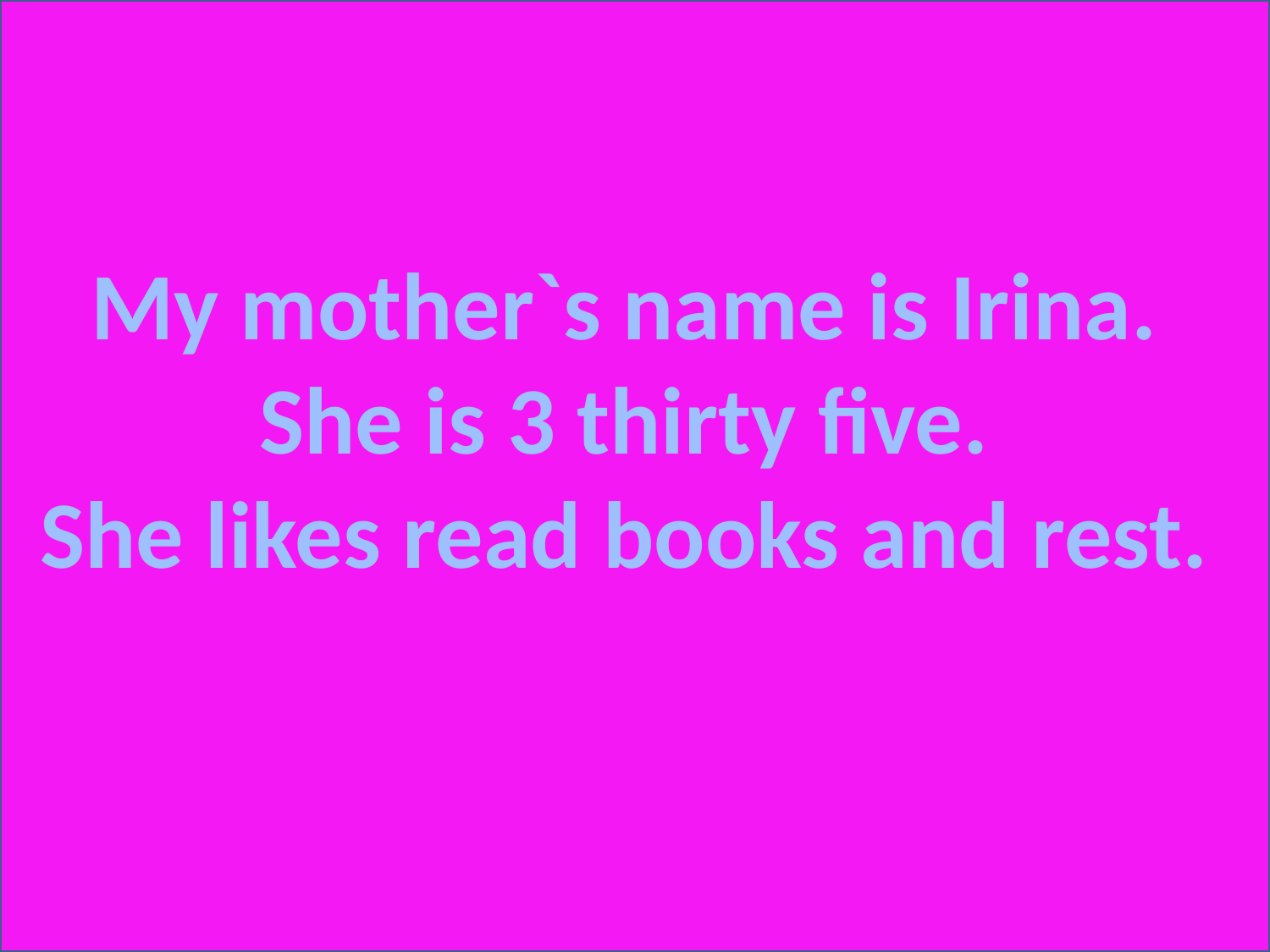

My mother`s name is Irina.
 She is 3 thirty five.
 She likes read books and rest.